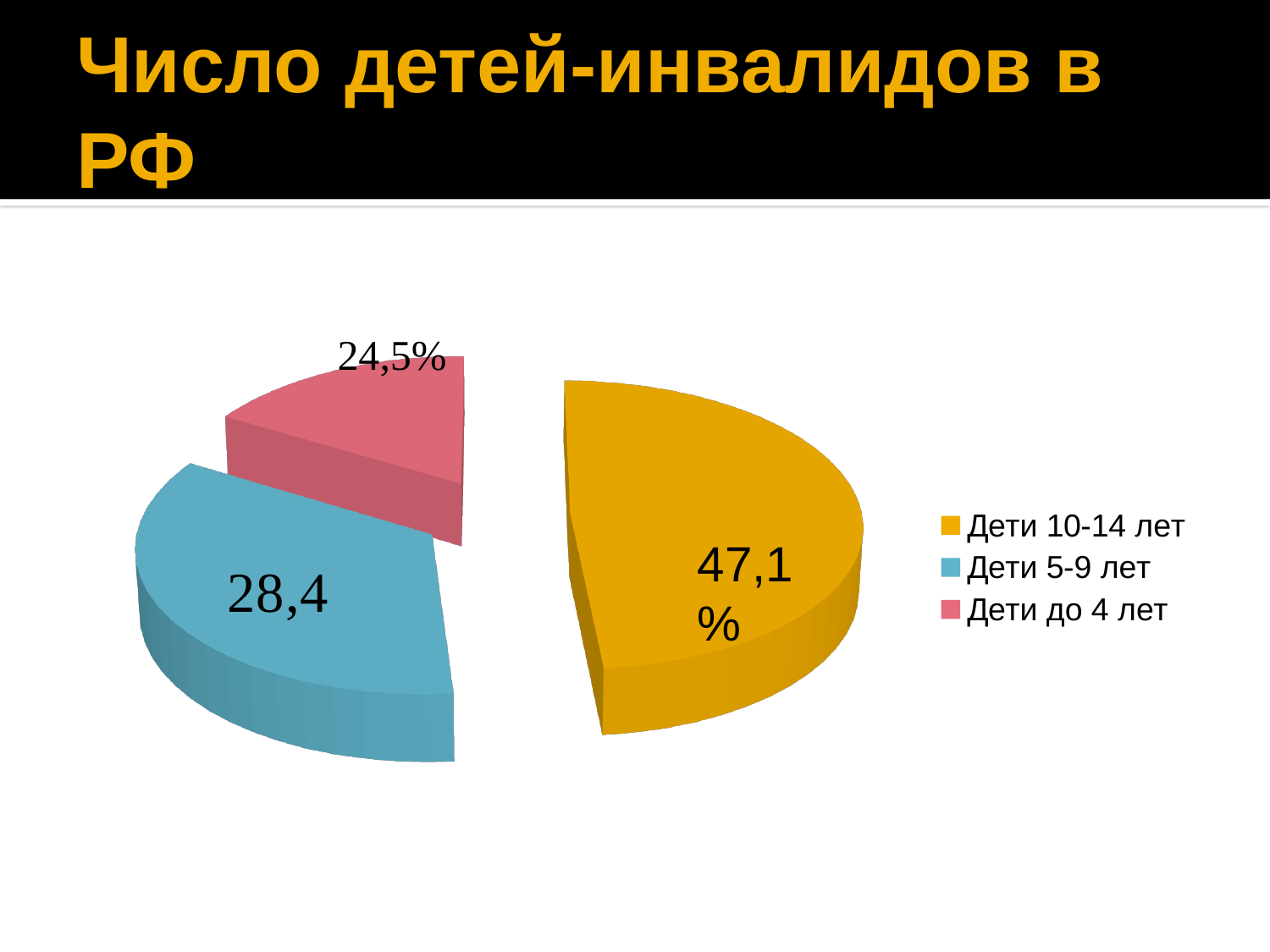

# Число детей-инвалидов в РФ

[unsupported chart]

47,1%